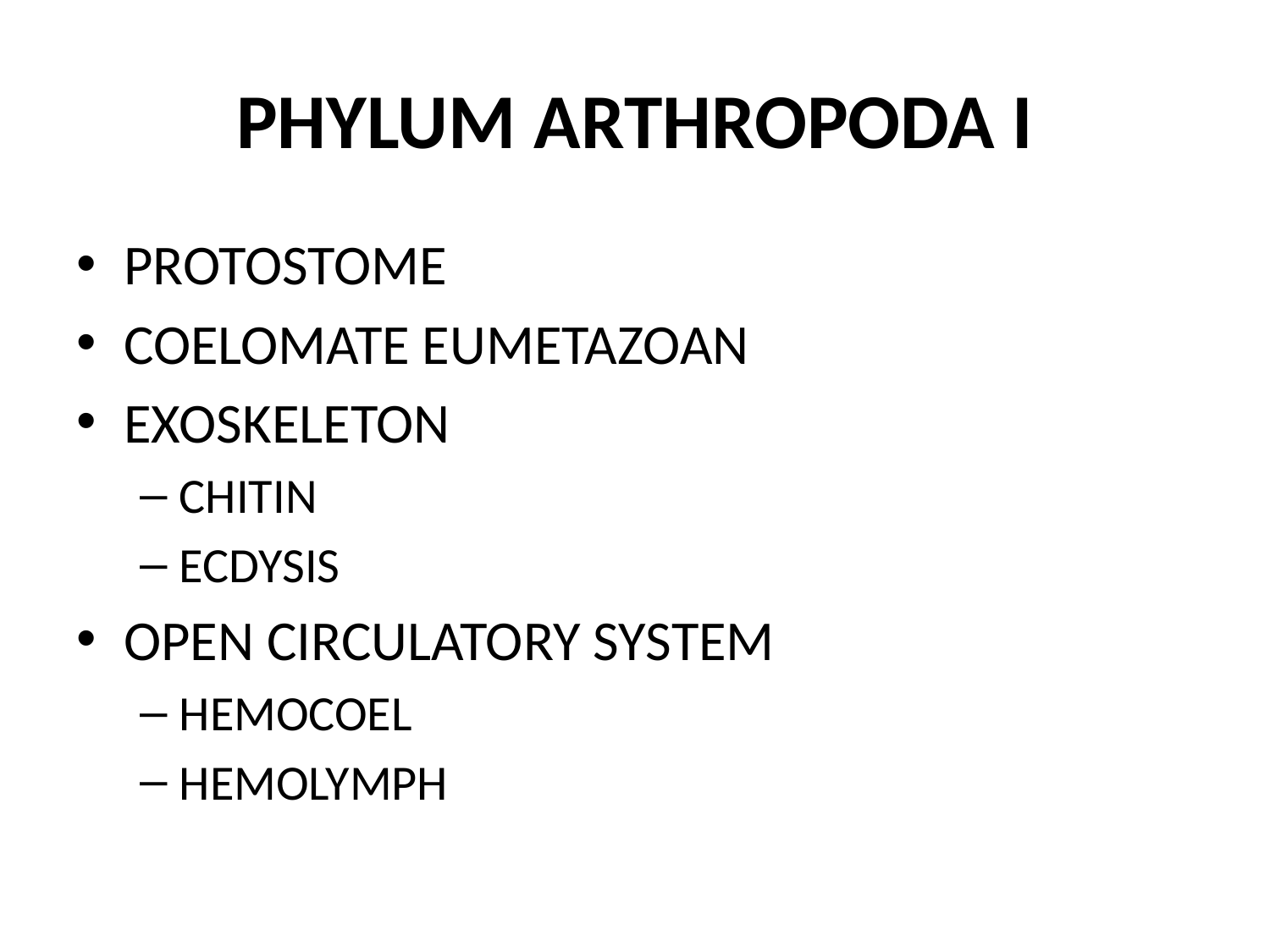

# PHYLUM ARTHROPODA I
PROTOSTOME
COELOMATE EUMETAZOAN
EXOSKELETON
CHITIN
ECDYSIS
OPEN CIRCULATORY SYSTEM
HEMOCOEL
HEMOLYMPH